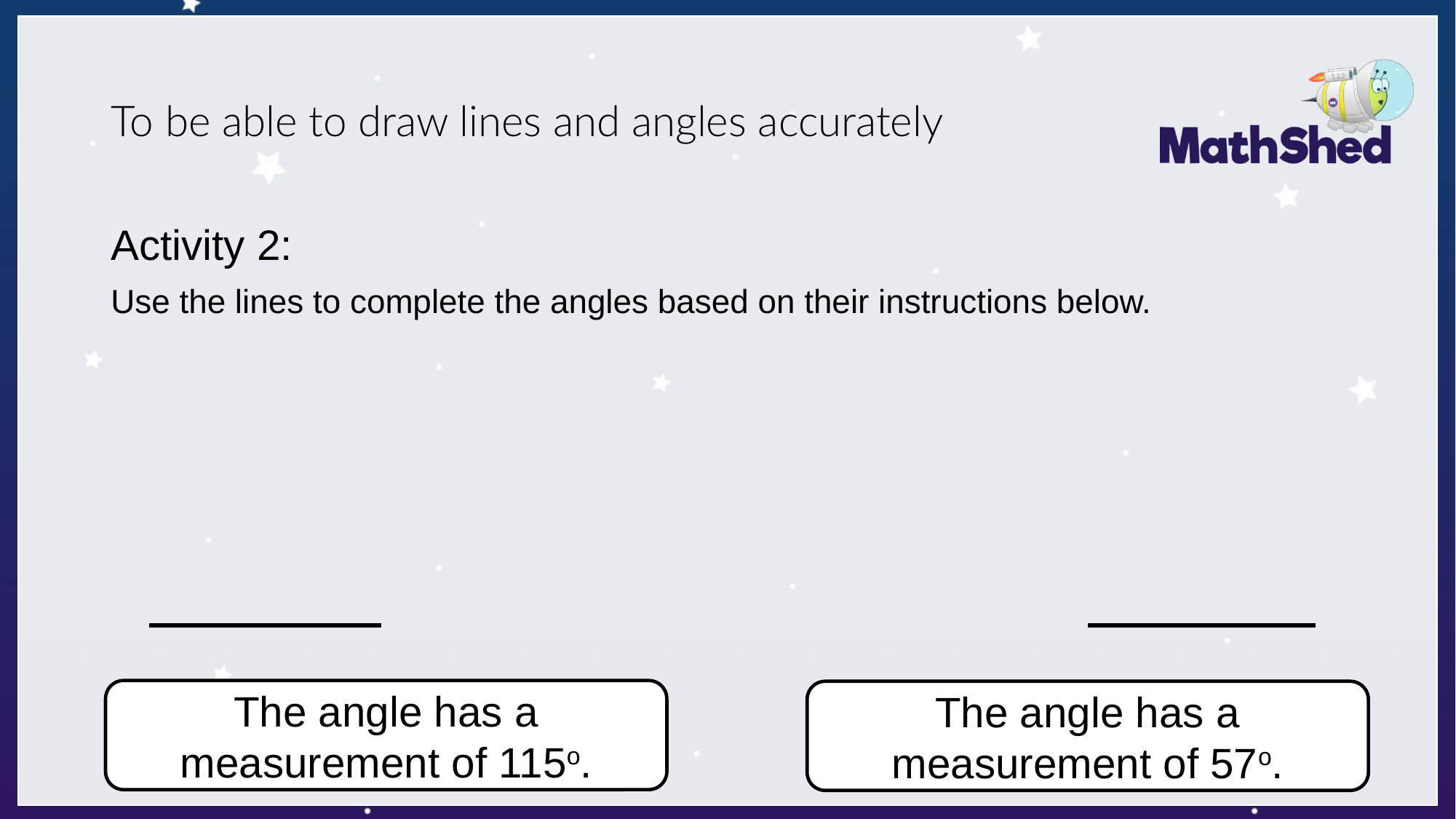

# To be able to draw lines and angles accurately
Activity 2:
Use the lines to complete the angles based on their instructions below.

The angle has a measurement of 115o.
The angle has a measurement of 57o.